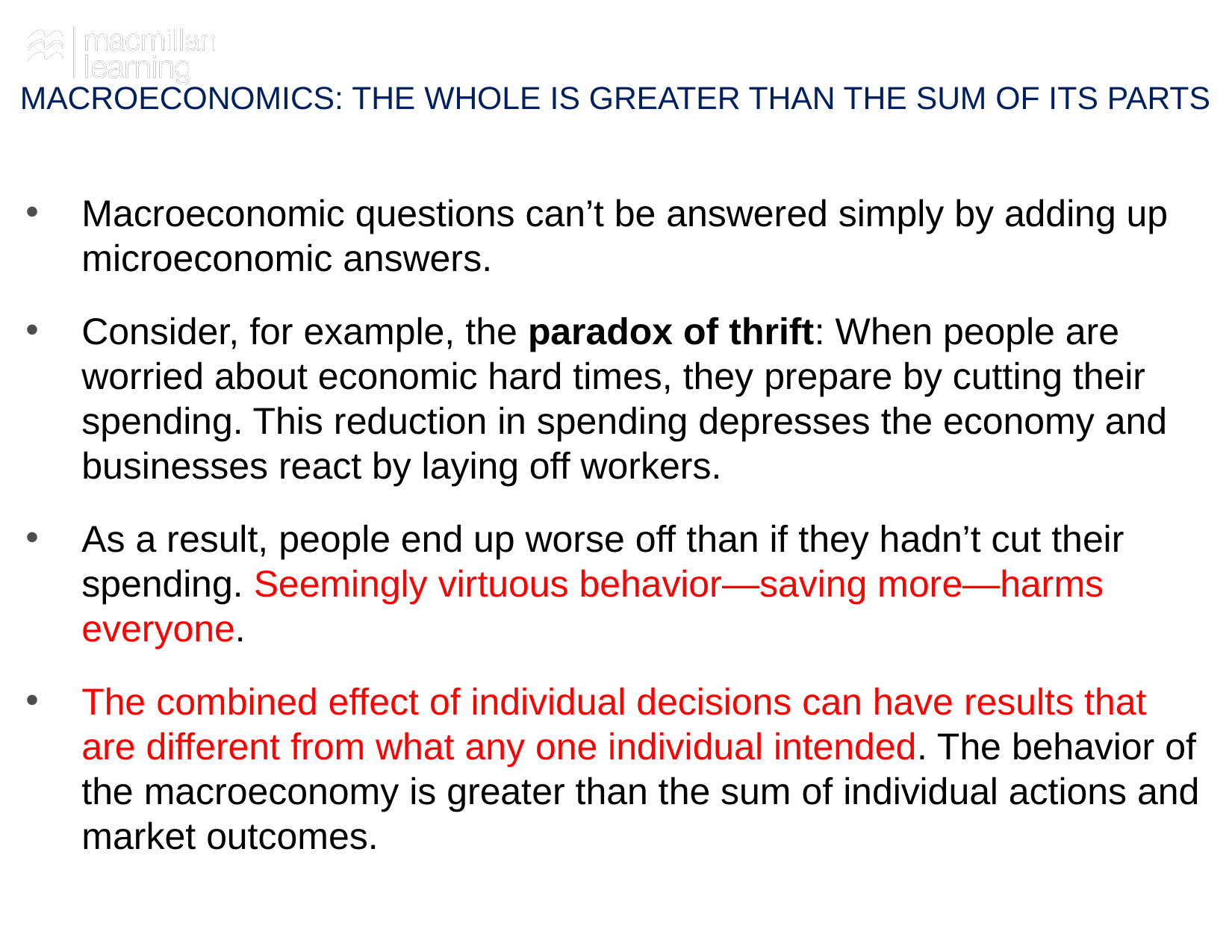

# MACROECONOMICS: THE WHOLE IS GREATER THAN THE SUM OF ITS PARTS
Macroeconomic questions can’t be answered simply by adding up microeconomic answers.
Consider, for example, the paradox of thrift: When people are worried about economic hard times, they prepare by cutting their spending. This reduction in spending depresses the economy and businesses react by laying off workers.
As a result, people end up worse off than if they hadn’t cut their spending. Seemingly virtuous behavior—saving more—harms everyone.
The combined effect of individual decisions can have results that are different from what any one individual intended. The behavior of the macroeconomy is greater than the sum of individual actions and market outcomes.